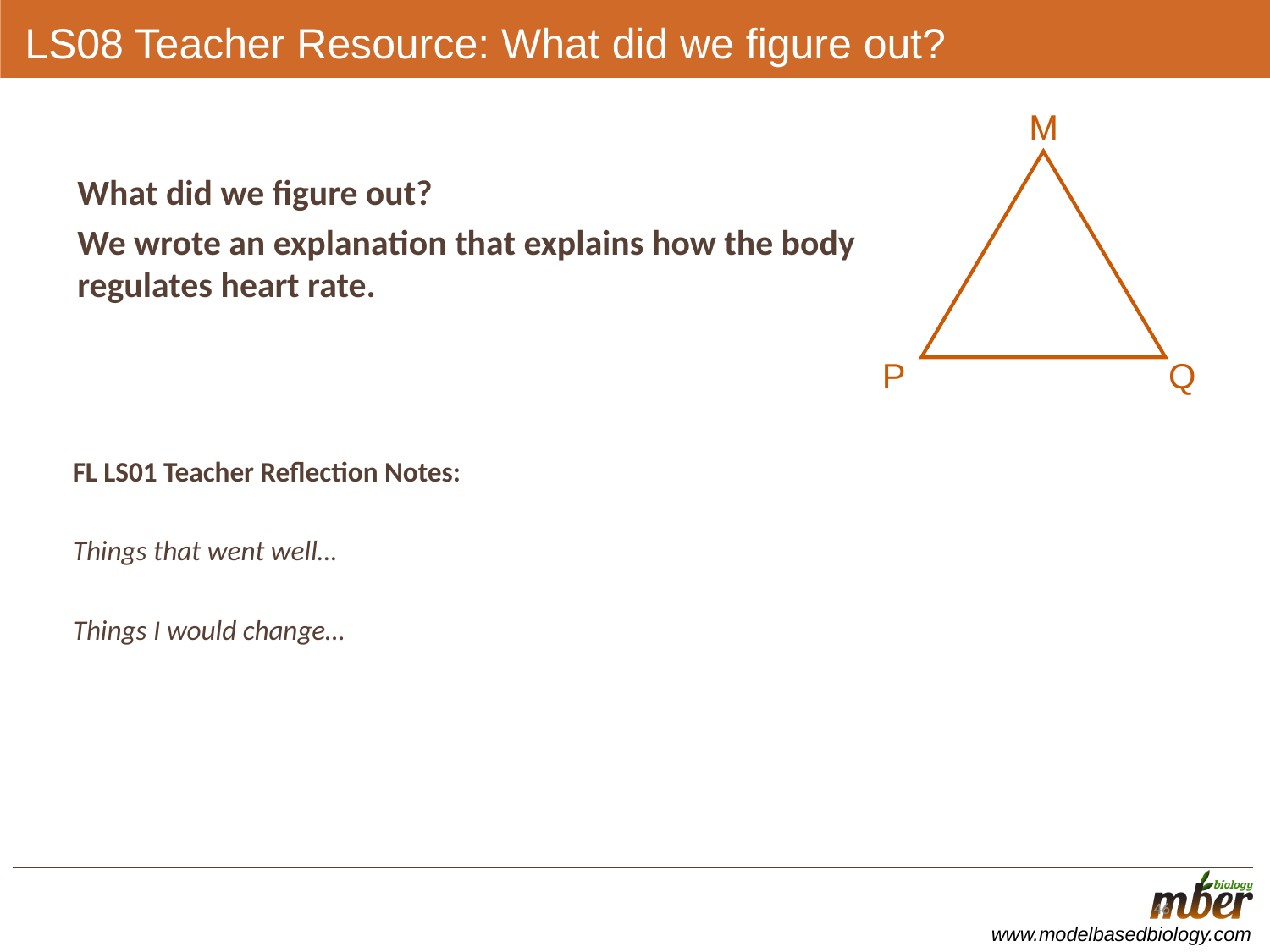

# LS08 Teacher Resource: What did we figure out?
M

Q
P
What did we figure out?
We wrote an explanation that explains how the body regulates heart rate.
FL LS01 Teacher Reflection Notes:

Things that went well…

Things I would change…

46
46